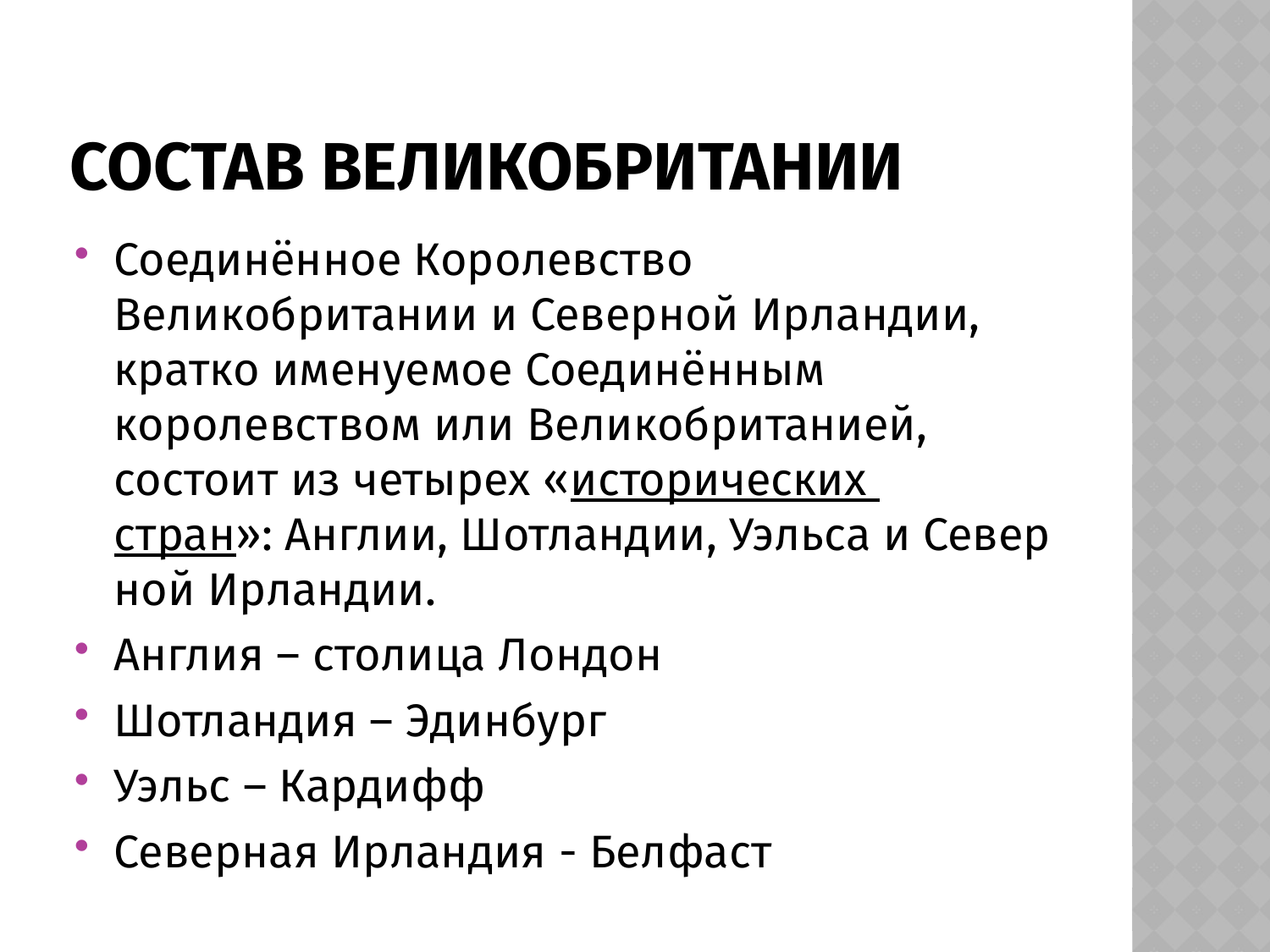

# Состав великобритании
Соединённое Королевство Великобритании и Северной Ирландии, кратко именуемое Соединённым королевством или Великобританией, состоит из четырех «исторических  стран»: Англии, Шотландии, Уэльса и Северной Ирландии.
Англия – столица Лондон
Шотландия – Эдинбург
Уэльс – Кардифф
Северная Ирландия - Белфаст